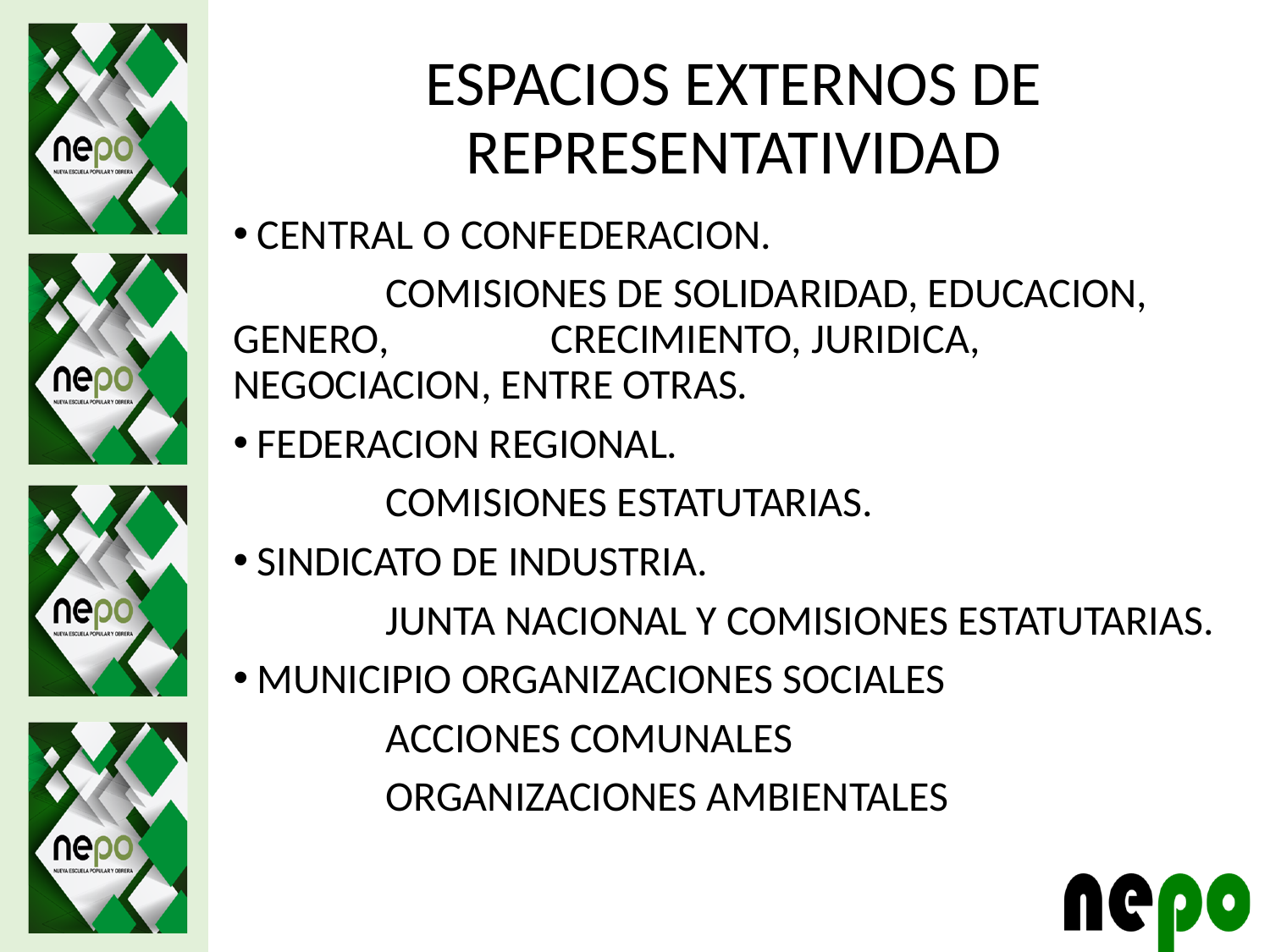

# ESPACIOS EXTERNOS DE REPRESENTATIVIDAD
CENTRAL O CONFEDERACION.
                COMISIONES DE SOLIDARIDAD, EDUCACION, GENERO,                 CRECIMIENTO, JURIDICA, NEGOCIACION, ENTRE OTRAS.
FEDERACION REGIONAL.
                COMISIONES ESTATUTARIAS.
SINDICATO DE INDUSTRIA.
                JUNTA NACIONAL Y COMISIONES ESTATUTARIAS.
MUNICIPIO ORGANIZACIONES SOCIALES
                ACCIONES COMUNALES
                ORGANIZACIONES AMBIENTALES